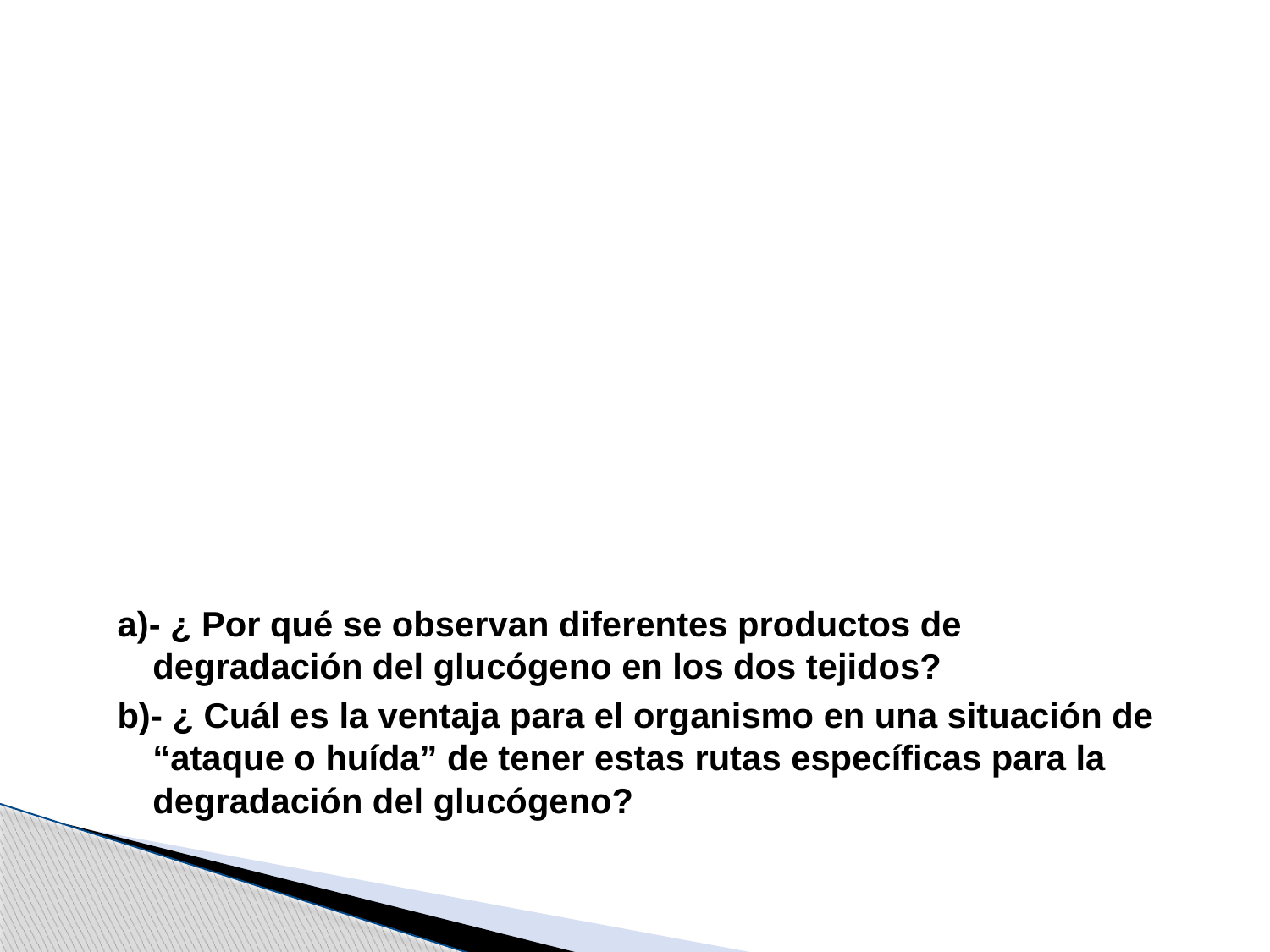

# DIFERENCIA METABÓLICA EN EL HÍGADO Y MÚSCULO EN SITUACIÓN DE “ATAQUE O HUÍDA” Durante una situación de “ataque o de huída” la adrenalina pone en marcha la degradación de glucógeno en el hígado, corazón y músculo esquelético. El producto final de la degradación del glucógeno en el hígado es la glucosa. En cambio, el producto final en el músculo esquelético es el piruvato.
a)- ¿ Por qué se observan diferentes productos de degradación del glucógeno en los dos tejidos?
b)- ¿ Cuál es la ventaja para el organismo en una situación de “ataque o huída” de tener estas rutas específicas para la degradación del glucógeno?